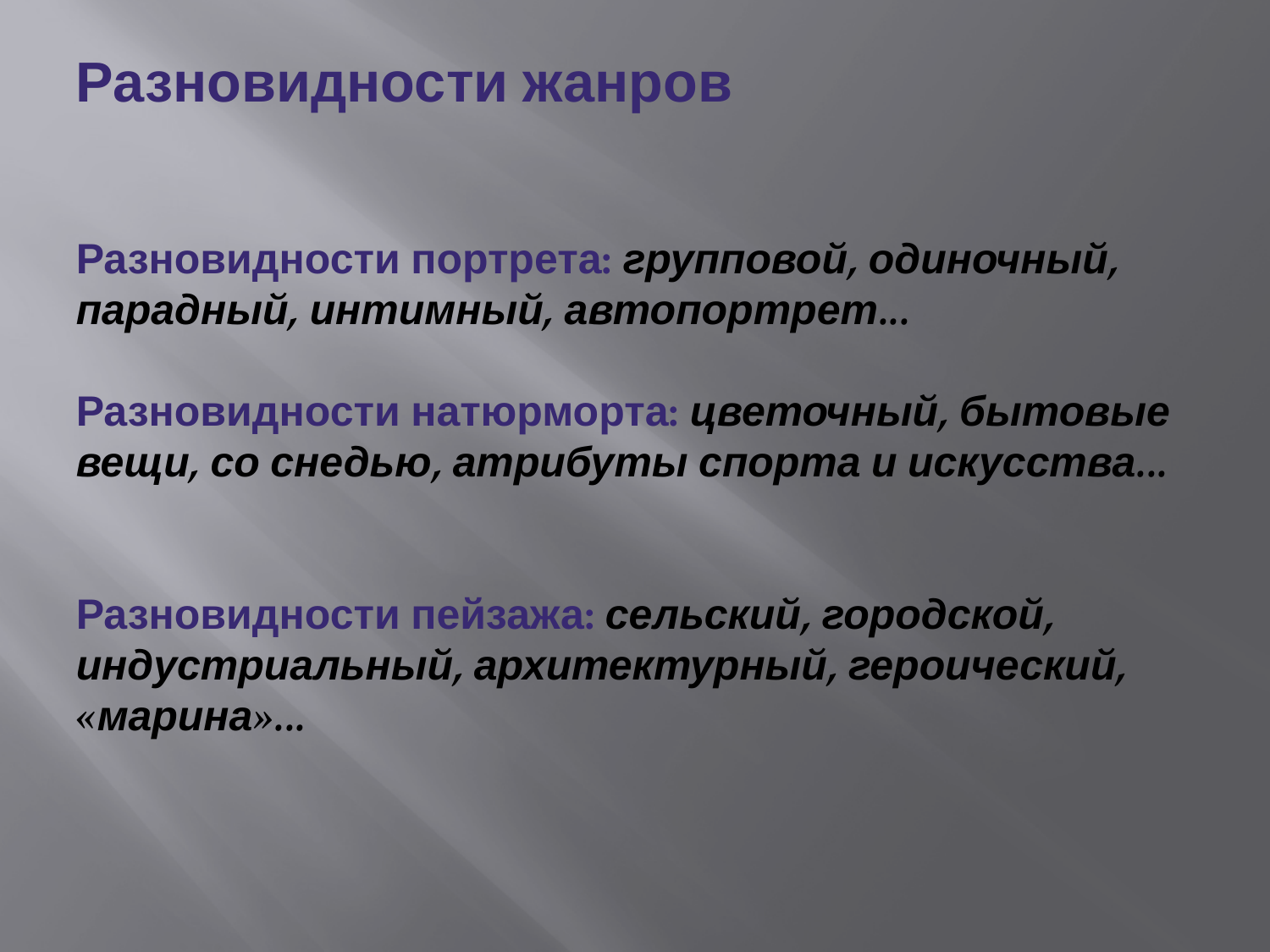

# Разновидности жанров Разновидности портрета: групповой, одиночный, парадный, интимный, автопортрет... Разновидности натюрморта: цветочный, бытовые вещи, со снедью, атрибуты спорта и искусства... Разновидности пейзажа: сельский, городской, индустриальный, архитектурный, героический, «марина»...